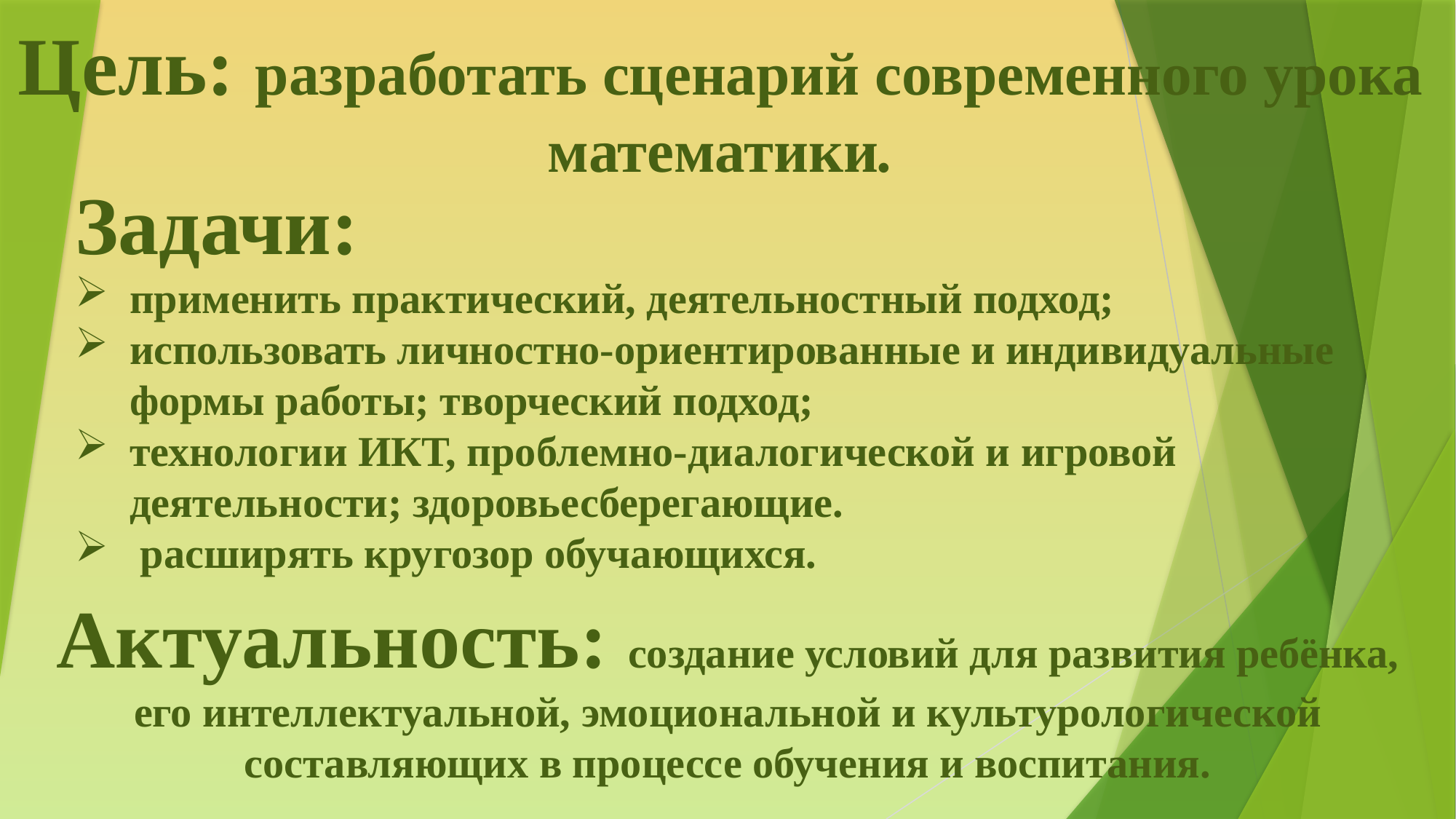

Цель: разработать сценарий современного урока математики.
Задачи:
применить практический, деятельностный подход;
использовать личностно-ориентированные и индивидуальные формы работы; творческий подход;
технологии ИКТ, проблемно-диалогической и игровой деятельности; здоровьесберегающие.
 расширять кругозор обучающихся.
Актуальность: создание условий для развития ребёнка,
его интеллектуальной, эмоциональной и культурологической составляющих в процессе обучения и воспитания.